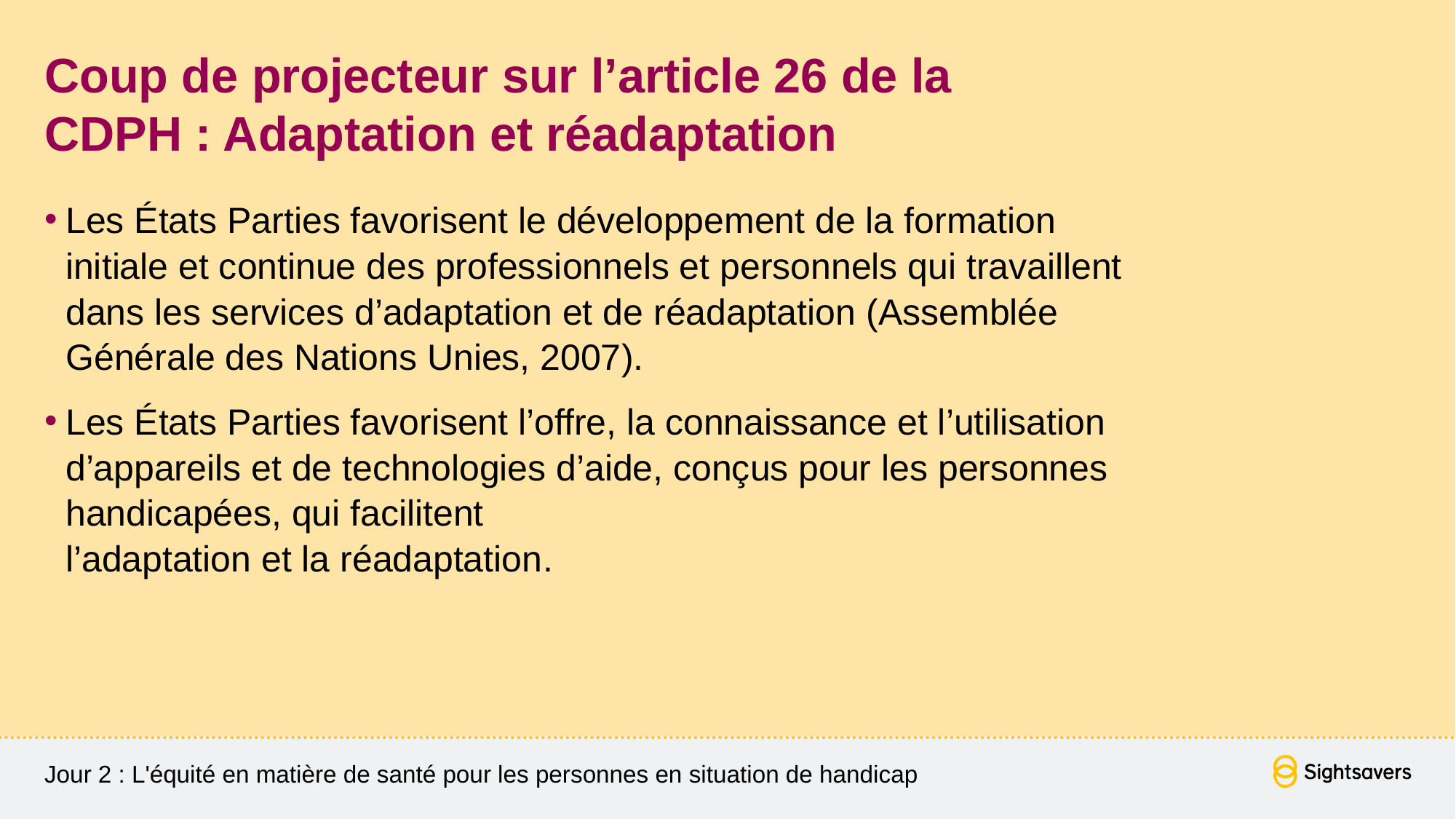

# Coup de projecteur sur l’article 26 de la CDPH : Adaptation et réadaptation
Les États Parties favorisent le développement de la formation initiale et continue des professionnels et personnels qui travaillent dans les services d’adaptation et de réadaptation (Assemblée Générale des Nations Unies, 2007).
Les États Parties favorisent l’offre, la connaissance et l’utilisation d’appareils et de technologies d’aide, conçus pour les personnes handicapées, qui facilitent
l’adaptation et la réadaptation.
Jour 2 : L'équité en matière de santé pour les personnes en situation de handicap